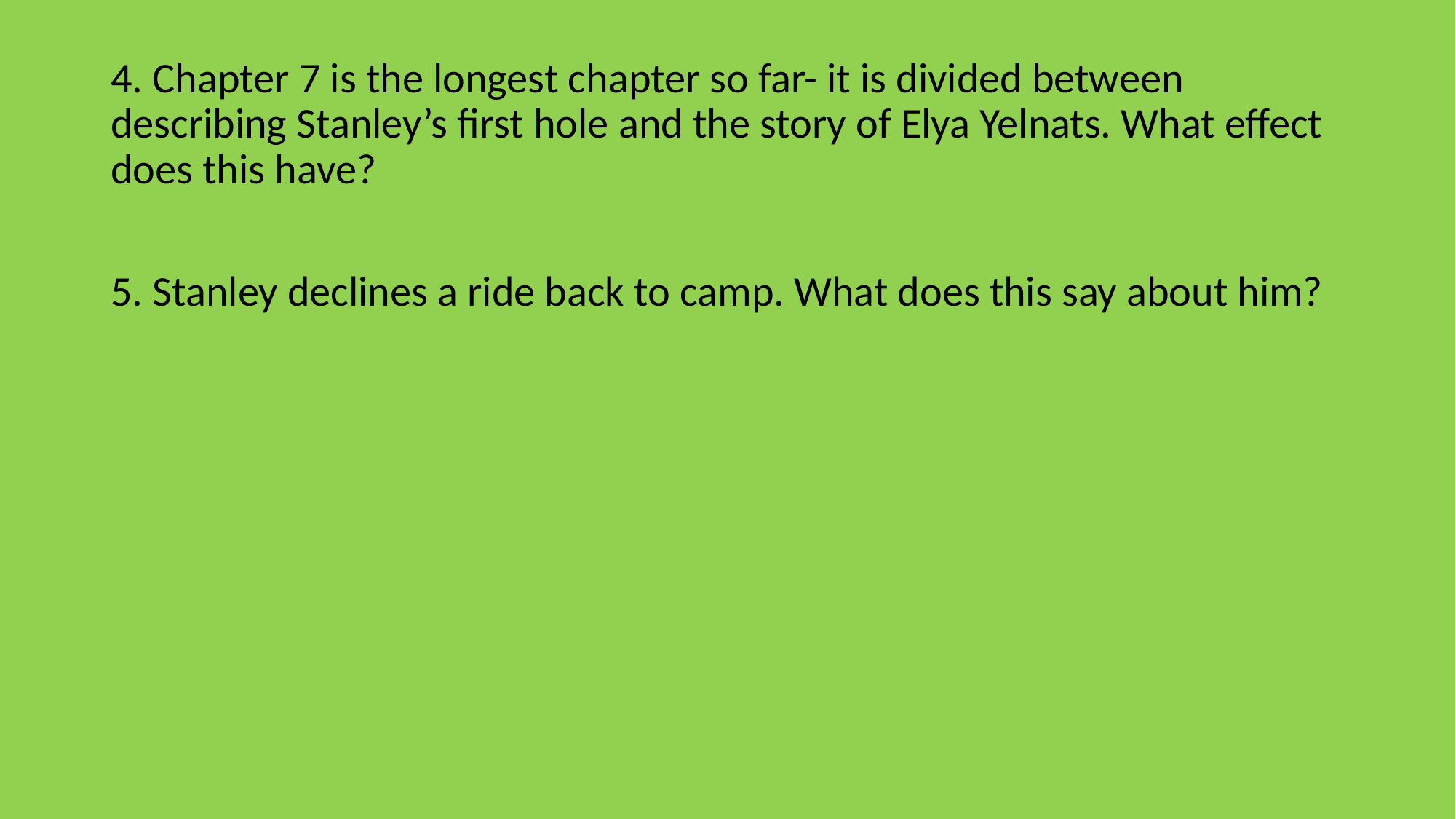

4. Chapter 7 is the longest chapter so far- it is divided between describing Stanley’s first hole and the story of Elya Yelnats. What effect does this have?

5. Stanley declines a ride back to camp. What does this say about him?